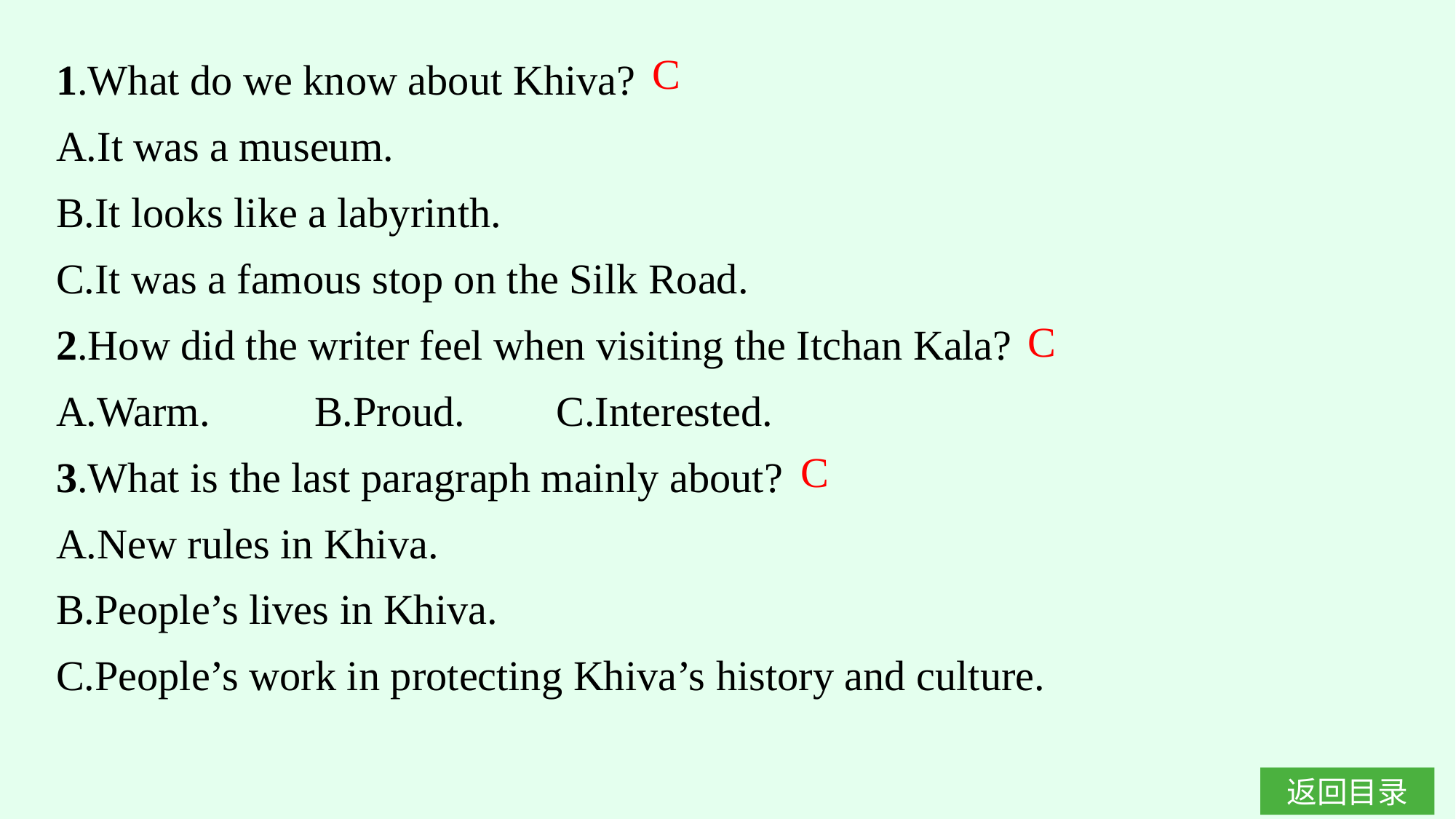

1.What do we know about Khiva?
A.It was a museum.
B.It looks like a labyrinth.
C.It was a famous stop on the Silk Road.
2.How did the writer feel when visiting the Itchan Kala?
A.Warm.	B.Proud.	C.Interested.
3.What is the last paragraph mainly about?
A.New rules in Khiva.
B.People’s lives in Khiva.
C.People’s work in protecting Khiva’s history and culture.
C
C
C